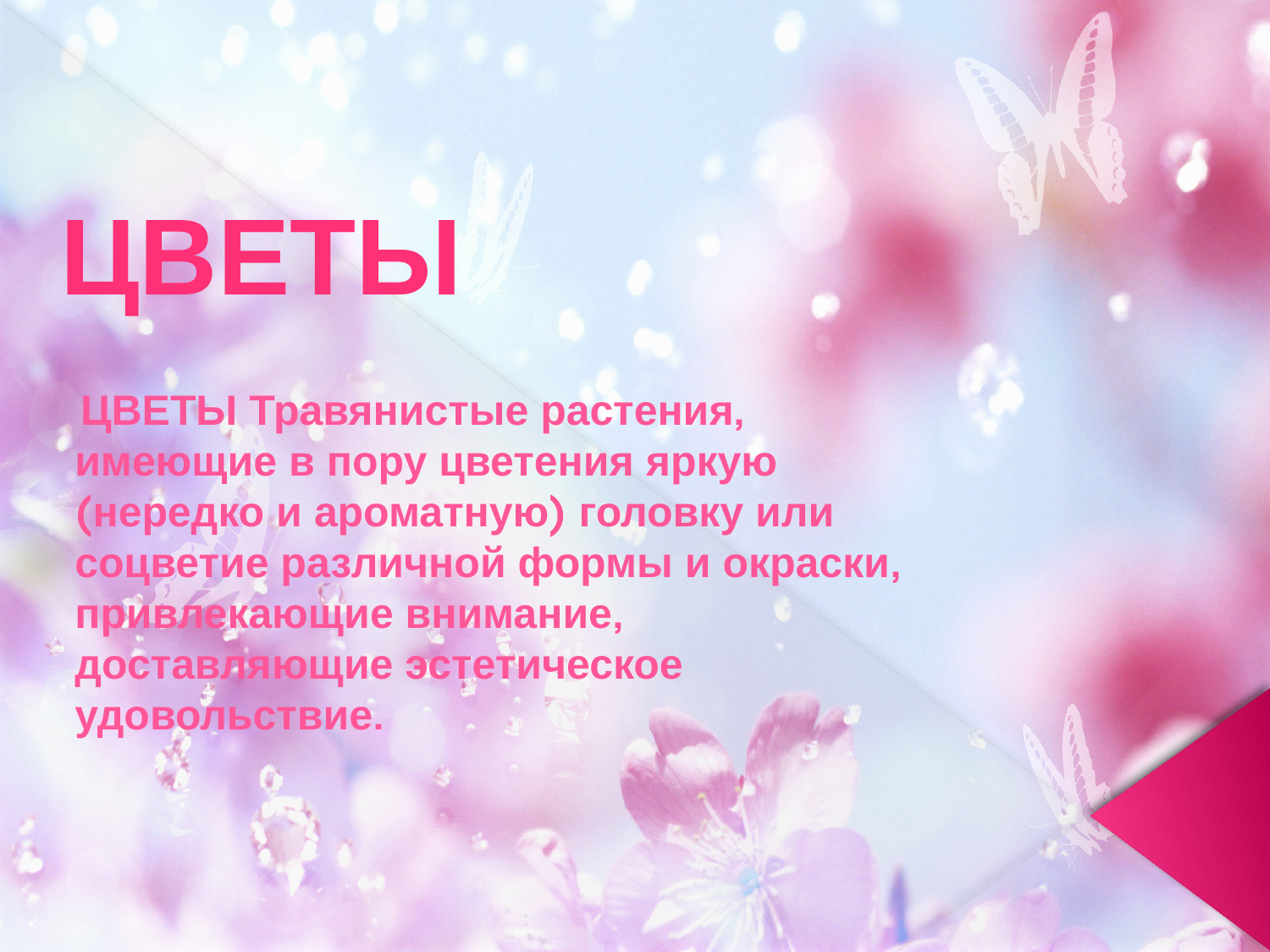

# ЦВЕТЫ
     ЦВЕТЫ Травянистые растения, имеющие в пору цветения яркую (нередко и ароматную) головку или соцветие различной формы и окраски, привлекающие внимание, доставляющие эстетическое удовольствие.